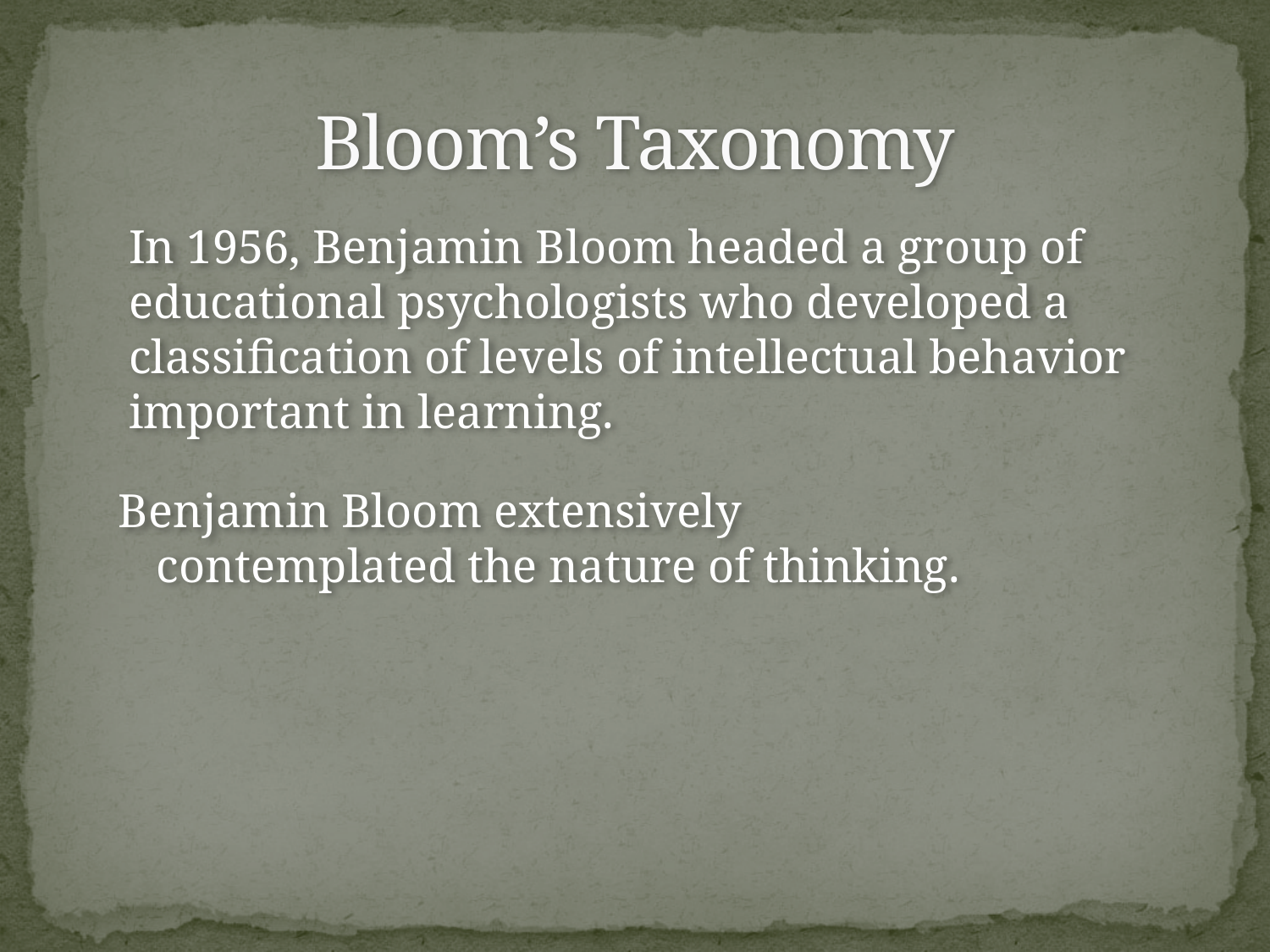

# Bloom’s Taxonomy
In 1956, Benjamin Bloom headed a group of educational psychologists who developed a classification of levels of intellectual behavior important in learning.
Benjamin Bloom extensively contemplated the nature of thinking.